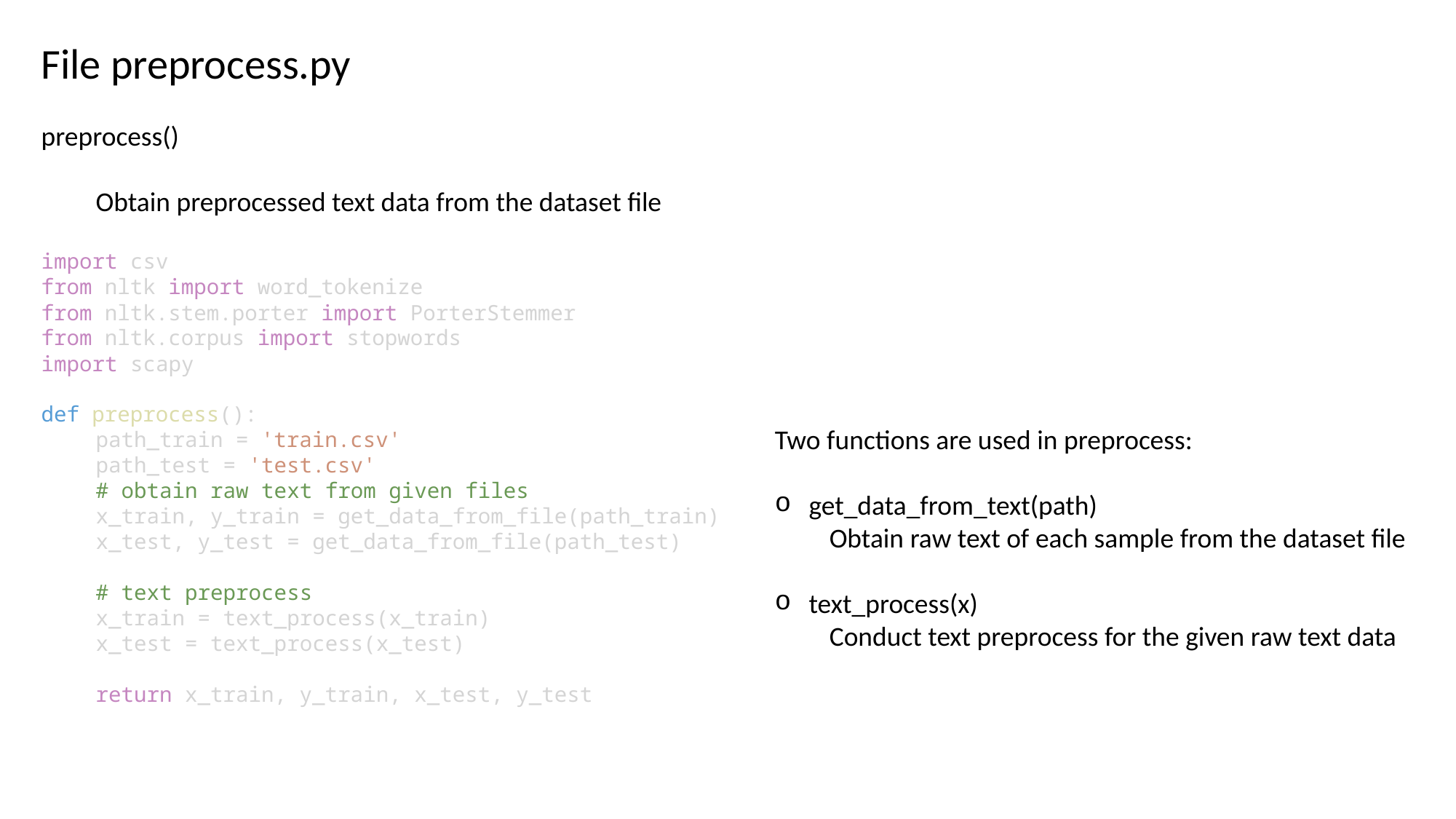

File preprocess.py
preprocess()

Obtain preprocessed text data from the dataset file
import csv
from nltk import word_tokenize
from nltk.stem.porter import PorterStemmer
from nltk.corpus import stopwords
import scapy
def preprocess():
path_train = 'train.csv'
path_test = 'test.csv'
# obtain raw text from given files
x_train, y_train = get_data_from_file(path_train)
x_test, y_test = get_data_from_file(path_test)
# text preprocess
x_train = text_process(x_train)
x_test = text_process(x_test)
return x_train, y_train, x_test, y_test
Two functions are used in preprocess:

get_data_from_text(path)
Obtain raw text of each sample from the dataset file

text_process(x)
Conduct text preprocess for the given raw text data